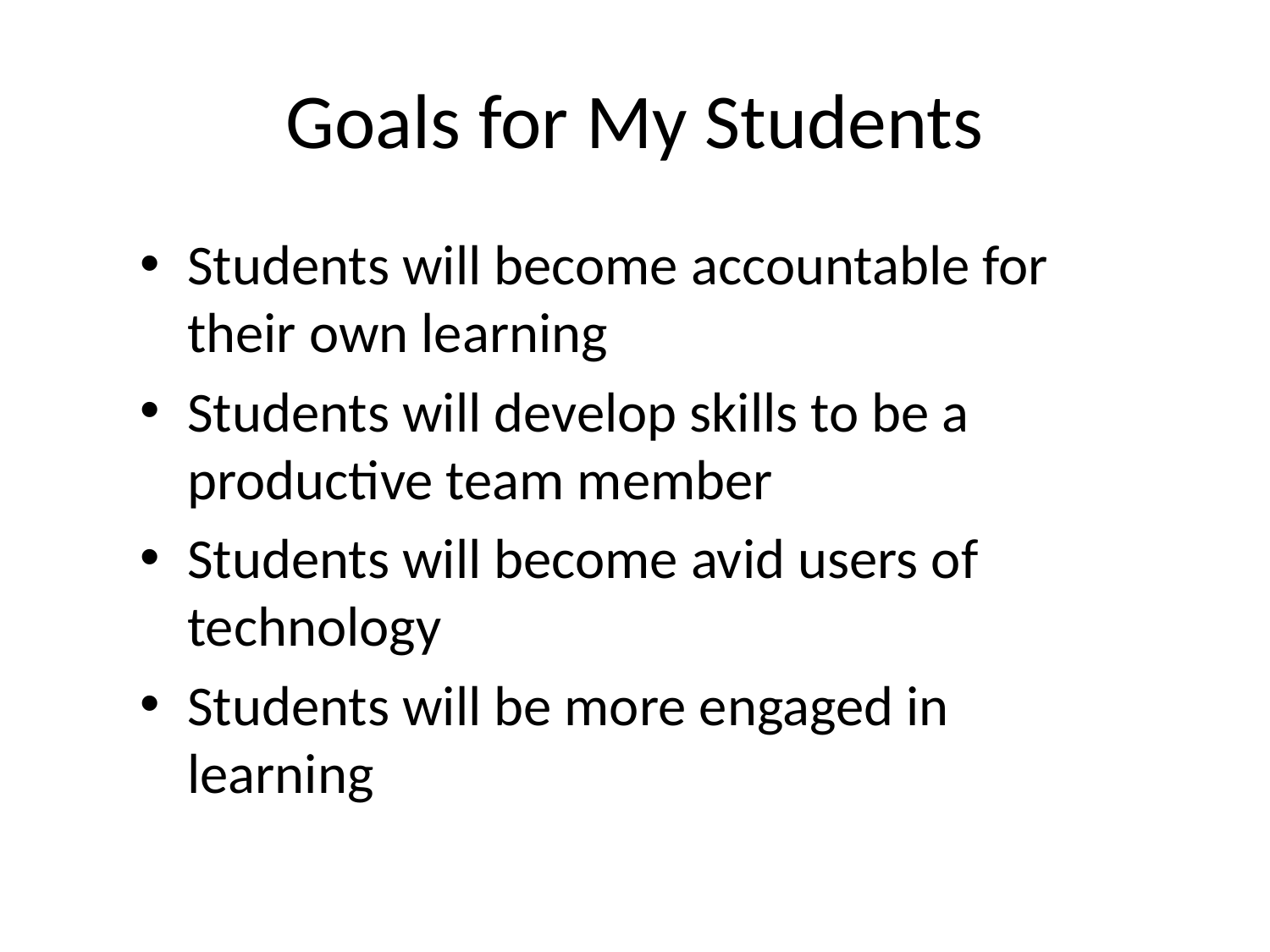

# Goals for My Students
Students will become accountable for their own learning
Students will develop skills to be a productive team member
Students will become avid users of technology
Students will be more engaged in learning